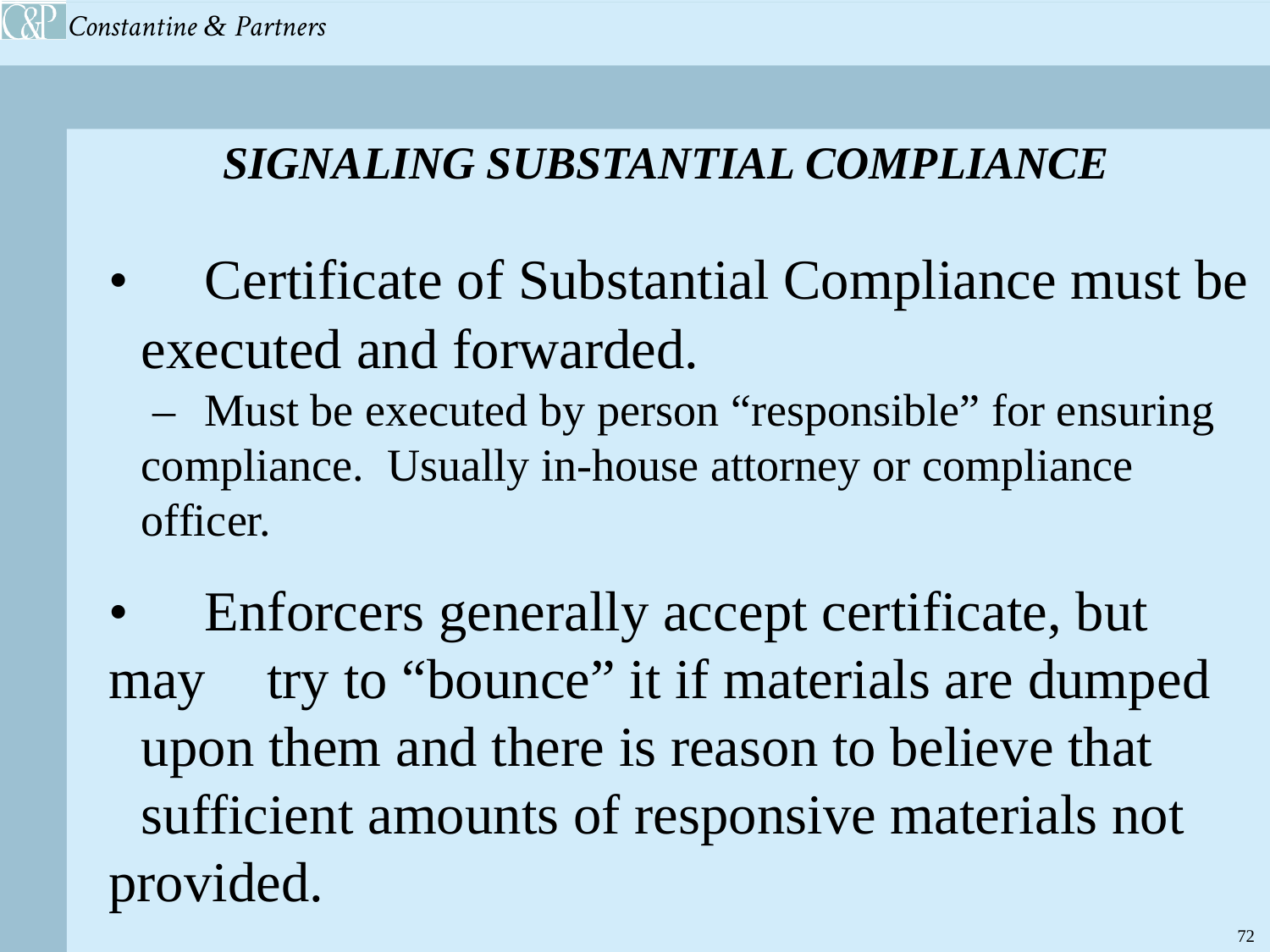

SIGNALING SUBSTANTIAL COMPLIANCE
• 	Certificate of Substantial Compliance must be 	executed and forwarded.
	 – 	Must be executed by person “responsible” for ensuring 		compliance.  Usually in-house attorney or compliance 		officer.

• 	Enforcers generally accept certificate, but may 	try to “bounce” it if materials are dumped 		upon them and there is reason to believe that 		sufficient amounts of responsive materials not 	provided.